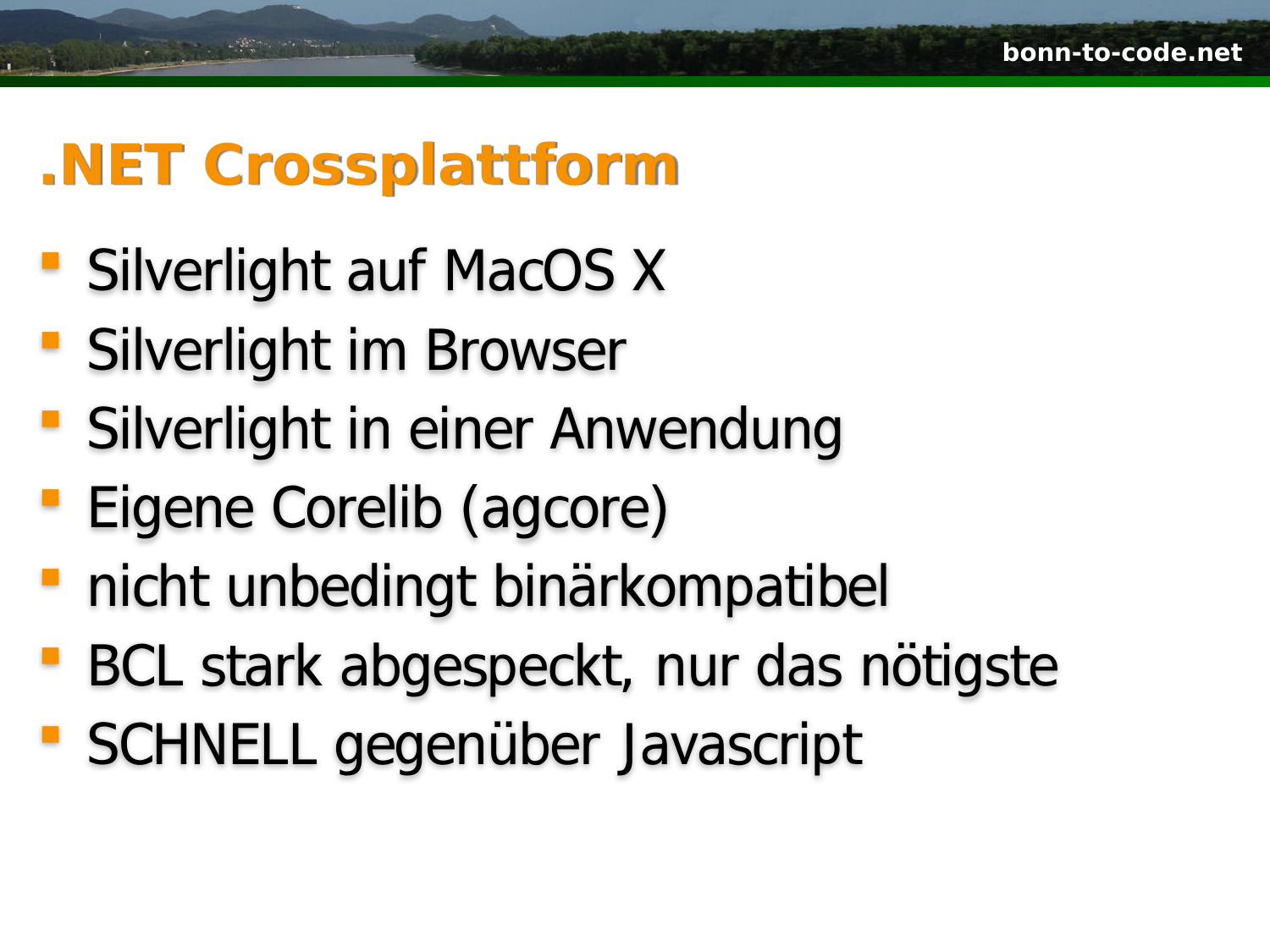

# .NET Crossplattform
Silverlight auf MacOS X
Silverlight im Browser
Silverlight in einer Anwendung
Eigene Corelib (agcore)
nicht unbedingt binärkompatibel
BCL stark abgespeckt, nur das nötigste
SCHNELL gegenüber Javascript